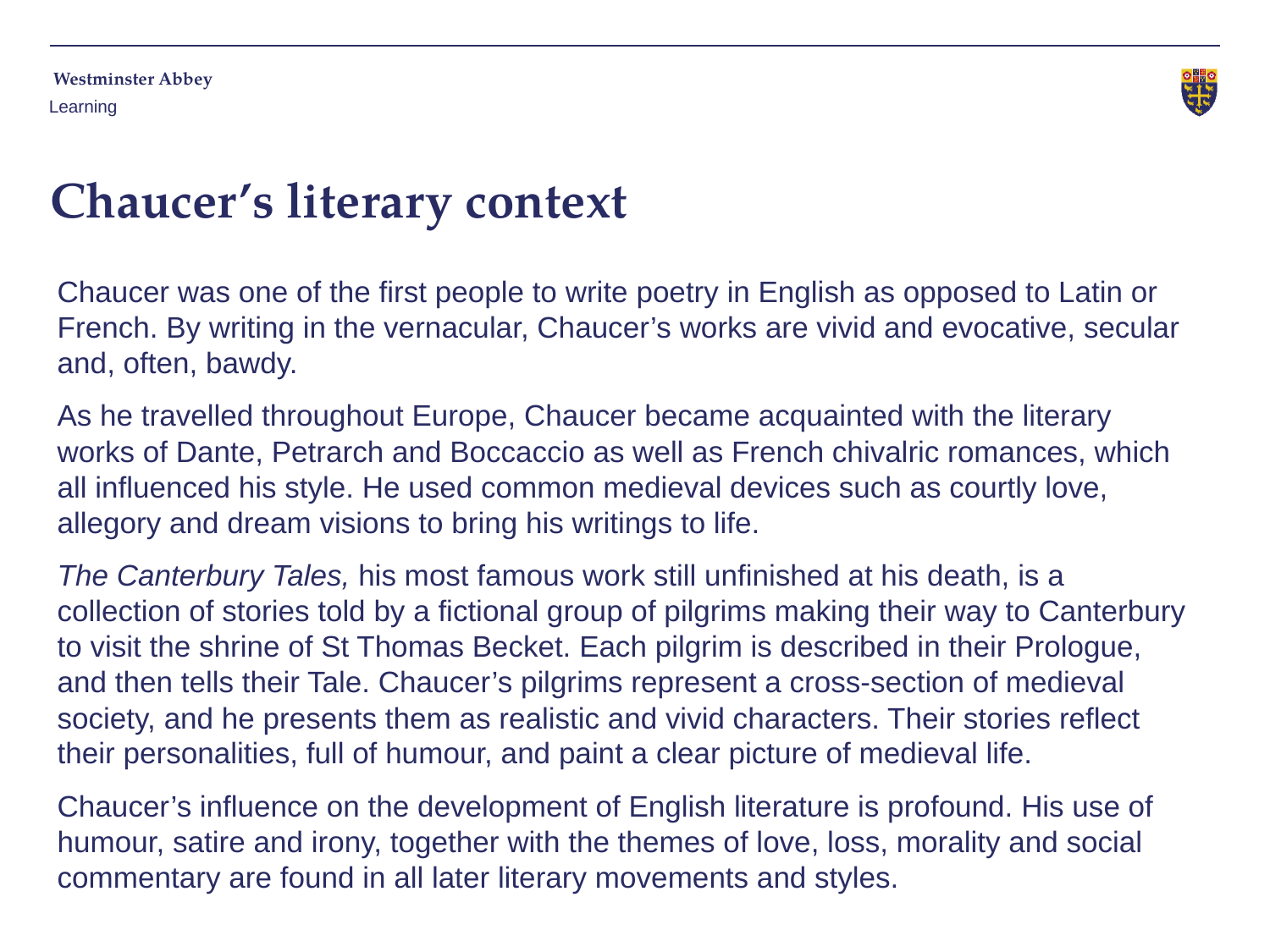

Learning
# Chaucer’s literary context
Chaucer was one of the first people to write poetry in English as opposed to Latin or French. By writing in the vernacular, Chaucer’s works are vivid and evocative, secular and, often, bawdy.
As he travelled throughout Europe, Chaucer became acquainted with the literary works of Dante, Petrarch and Boccaccio as well as French chivalric romances, which all influenced his style. He used common medieval devices such as courtly love, allegory and dream visions to bring his writings to life.
The Canterbury Tales, his most famous work still unfinished at his death, is a collection of stories told by a fictional group of pilgrims making their way to Canterbury to visit the shrine of St Thomas Becket. Each pilgrim is described in their Prologue, and then tells their Tale. Chaucer’s pilgrims represent a cross-section of medieval society, and he presents them as realistic and vivid characters. Their stories reflect their personalities, full of humour, and paint a clear picture of medieval life.
Chaucer’s influence on the development of English literature is profound. His use of humour, satire and irony, together with the themes of love, loss, morality and social commentary are found in all later literary movements and styles.